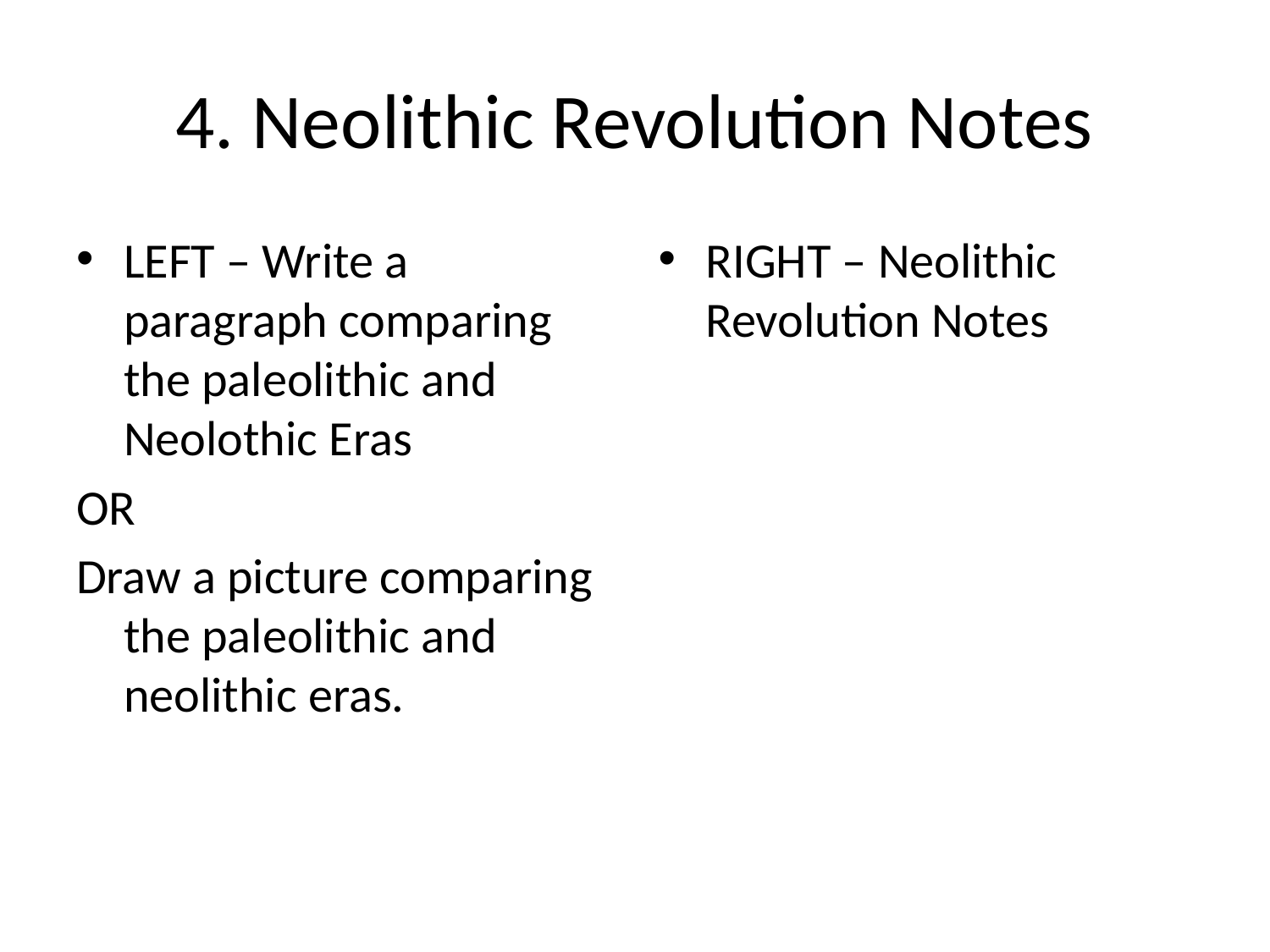

# 4. Neolithic Revolution Notes
LEFT – Write a paragraph comparing the paleolithic and Neolothic Eras
OR
Draw a picture comparing the paleolithic and neolithic eras.
RIGHT – Neolithic Revolution Notes